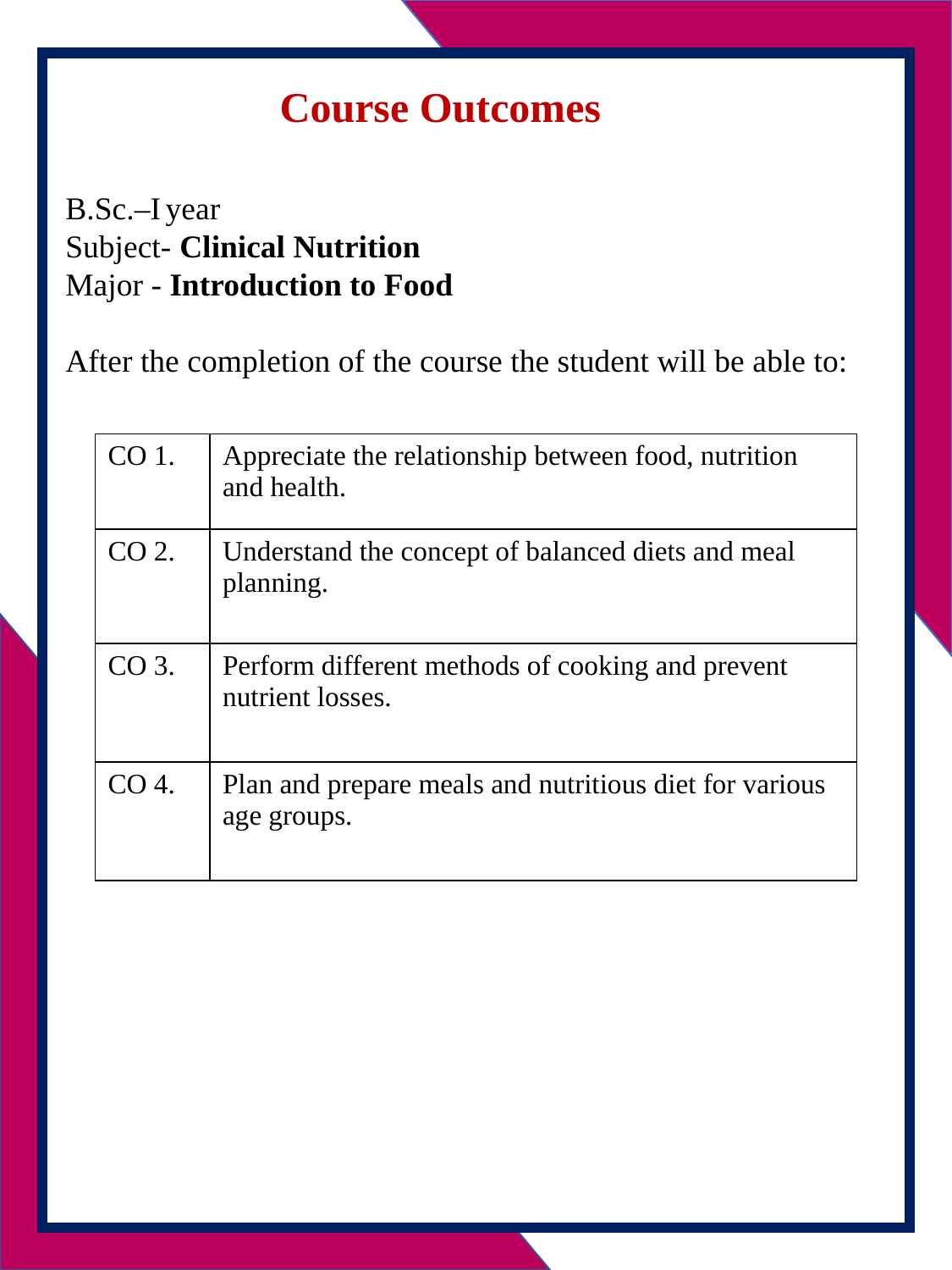

B.Sc.–I year
Subject- Clinical Nutrition
Major - Introduction to Food

After the completion of the course the student will be able to:

Course Outcomes
| CO 1. | Appreciate the relationship between food, nutrition and health. |
| --- | --- |
| CO 2. | Understand the concept of balanced diets and meal planning. |
| CO 3. | Perform different methods of cooking and prevent nutrient losses. |
| CO 4. | Plan and prepare meals and nutritious diet for various age groups. |